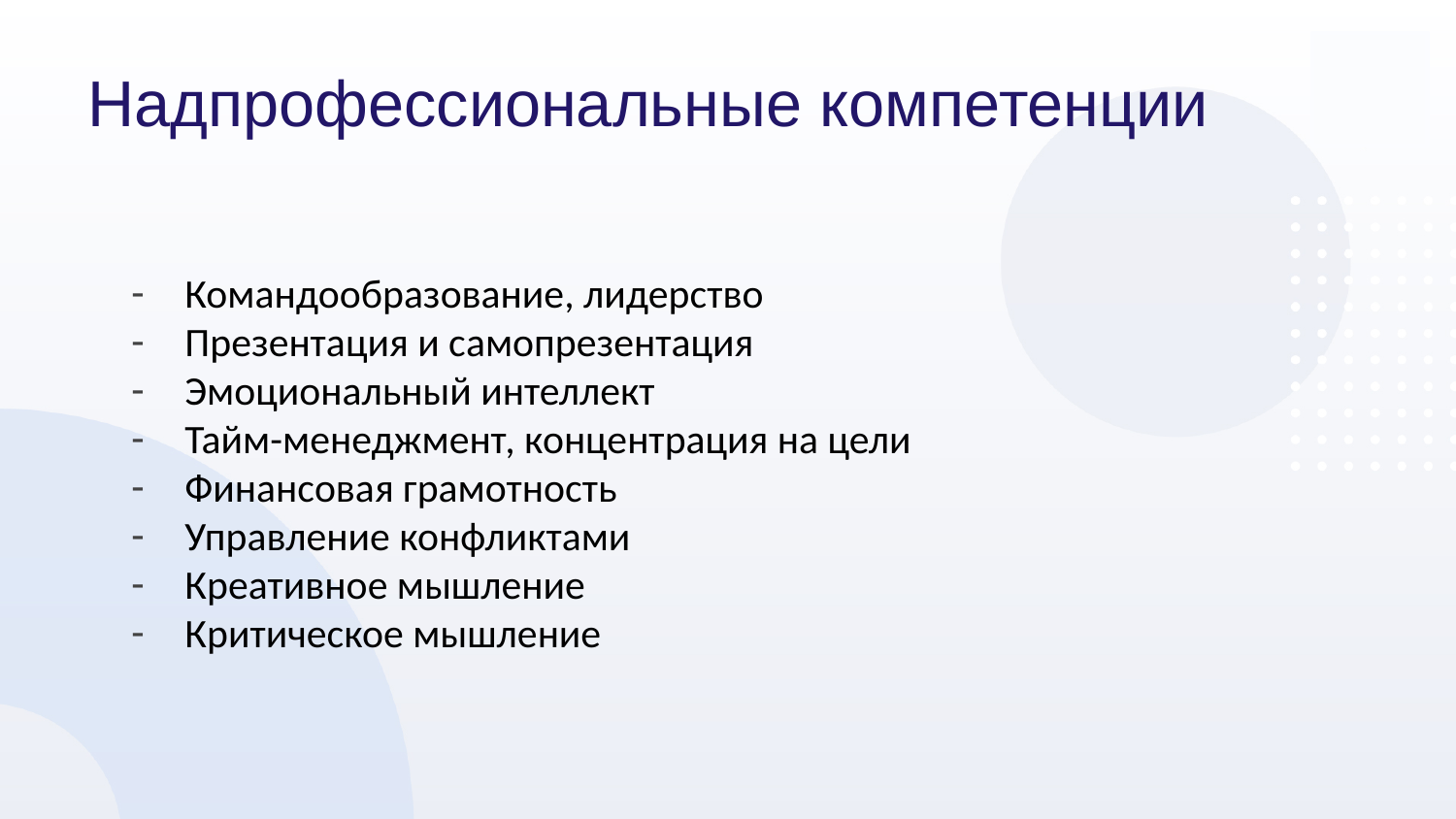

# Надпрофессиональные компетенции

Командообразование, лидерство
Презентация и самопрезентация
Эмоциональный интеллект
Тайм-менеджмент, концентрация на цели
Финансовая грамотность
Управление конфликтами
Креативное мышление
Критическое мышление